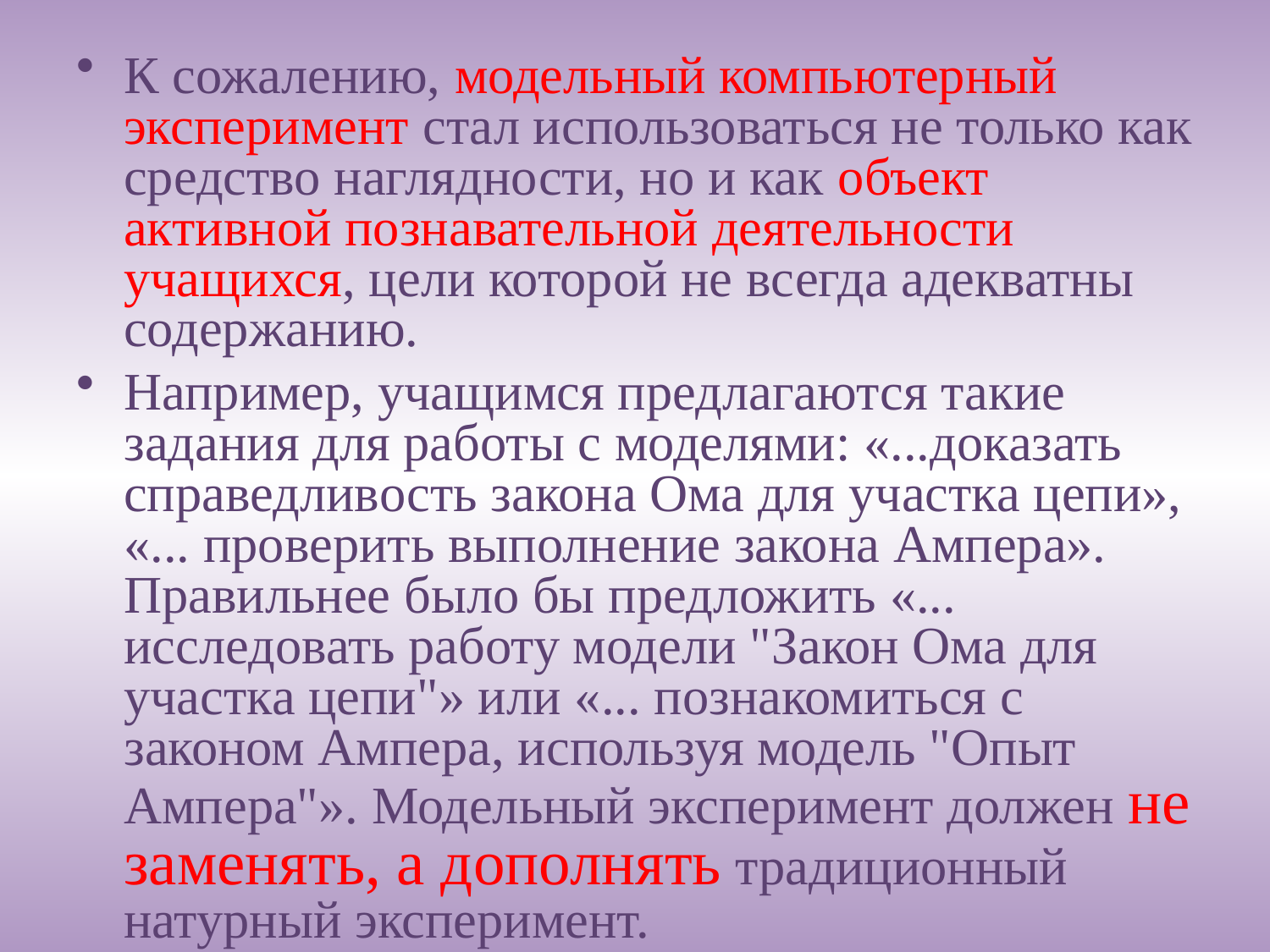

К сожалению, модельный компьютерный эксперимент стал использоваться не только как средство наглядности, но и как объект активной познавательной деятельности учащихся, цели которой не всегда адекватны содержанию.
Например, учащимся предлагаются такие задания для работы с моделями: «...доказать справедливость закона Ома для участка цепи», «... проверить выполнение закона Ампера». Правильнее было бы предложить «... исследовать работу модели "Закон Ома для участка цепи"» или «... познакомиться с законом Ампера, используя модель "Опыт Ампера"». Модельный эксперимент должен не заменять, а дополнять традиционный натурный эксперимент.